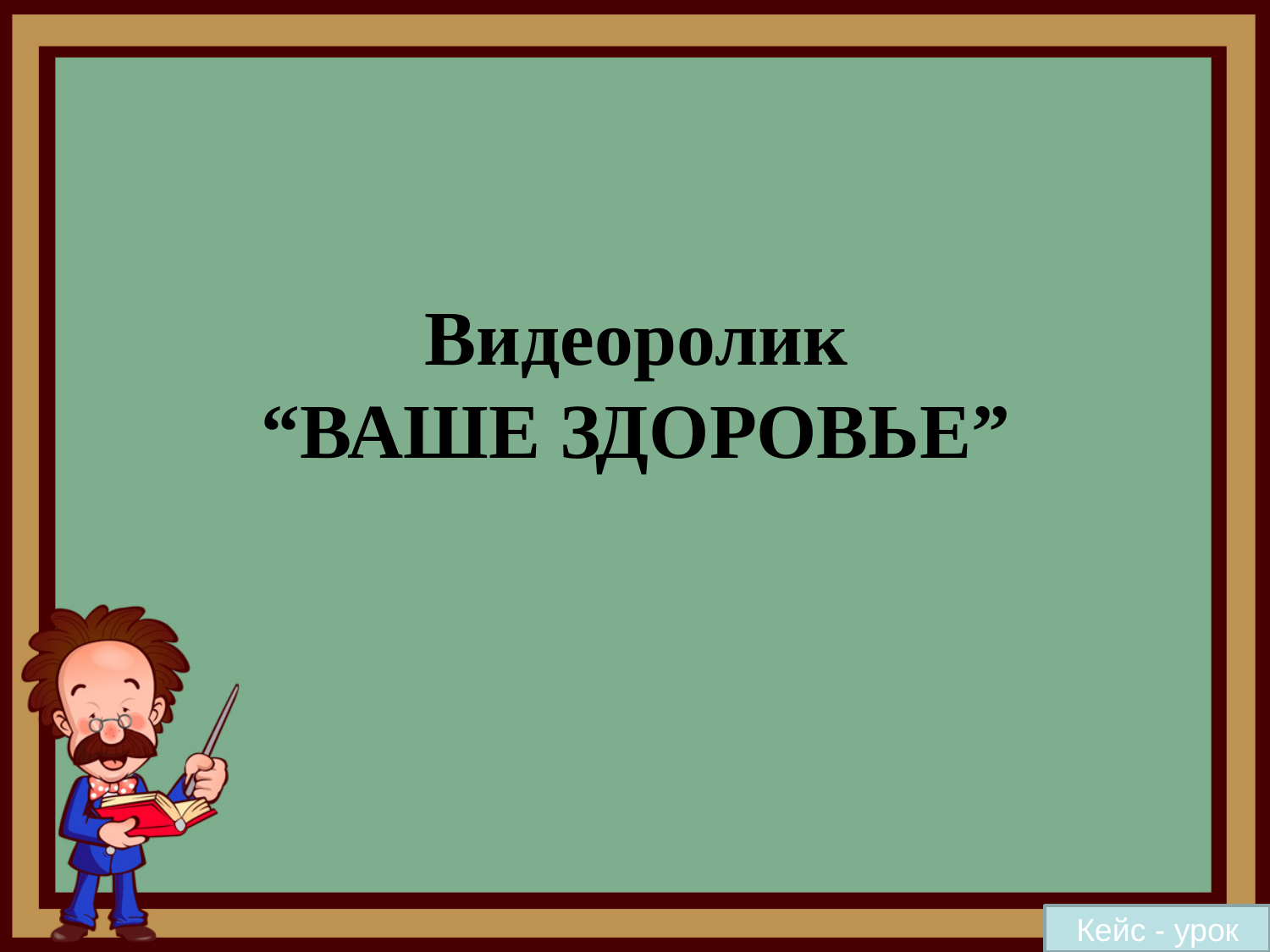

# Видеоролик “ВАШЕ ЗДОРОВЬЕ”
Кейс - урок